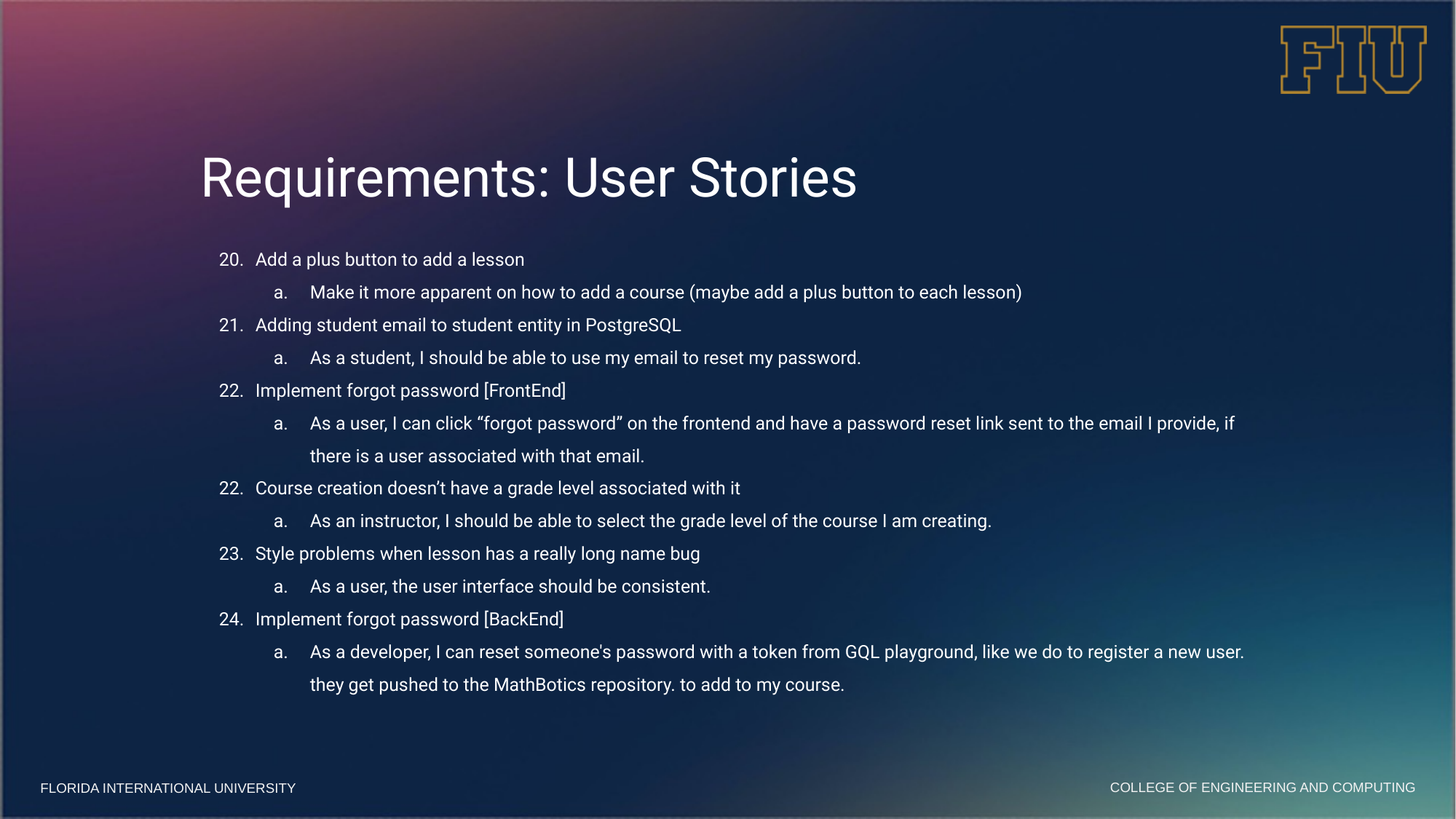

# Requirements: User Stories
Add a plus button to add a lesson
Make it more apparent on how to add a course (maybe add a plus button to each lesson)
Adding student email to student entity in PostgreSQL
As a student, I should be able to use my email to reset my password.
Implement forgot password [FrontEnd]
As a user, I can click “forgot password” on the frontend and have a password reset link sent to the email I provide, if there is a user associated with that email.
Course creation doesn’t have a grade level associated with it
As an instructor, I should be able to select the grade level of the course I am creating.
Style problems when lesson has a really long name bug
As a user, the user interface should be consistent.
Implement forgot password [BackEnd]
As a developer, I can reset someone's password with a token from GQL playground, like we do to register a new user. they get pushed to the MathBotics repository. to add to my course.